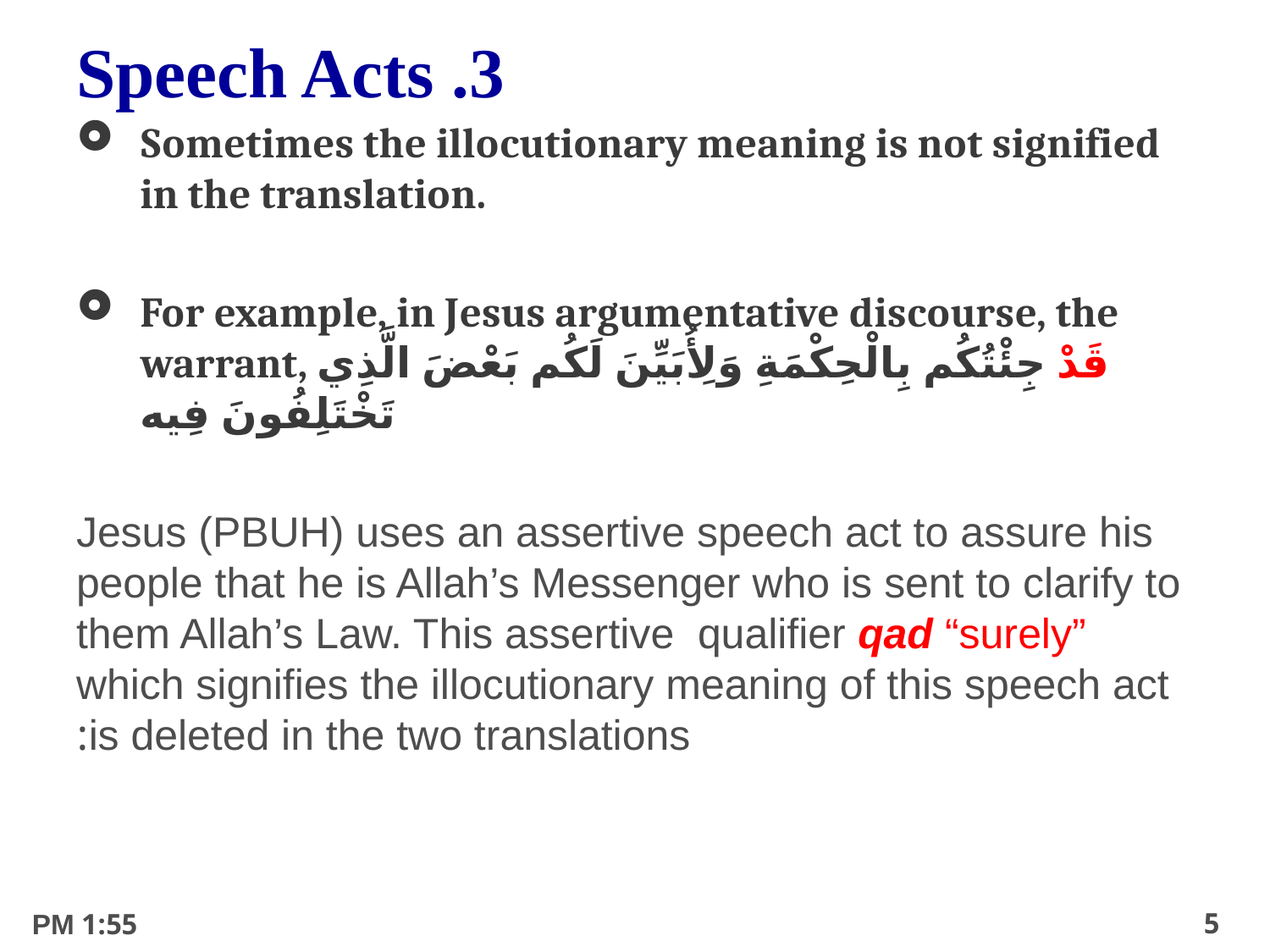

# 3. Speech Acts
Sometimes the illocutionary meaning is not signified in the translation.

For example, in Jesus argumentative discourse, the warrant, قَدْ جِئْتُكُم بِالْحِكْمَةِ وَلِأُبَيِّنَ لَكُم بَعْضَ الَّذِي تَخْتَلِفُونَ فِيه

Jesus (PBUH) uses an assertive speech act to assure his people that he is Allah’s Messenger who is sent to clarify to them Allah’s Law. This assertive  qualifier qad “surely” which signifies the illocutionary meaning of this speech act  is deleted in the two translations: